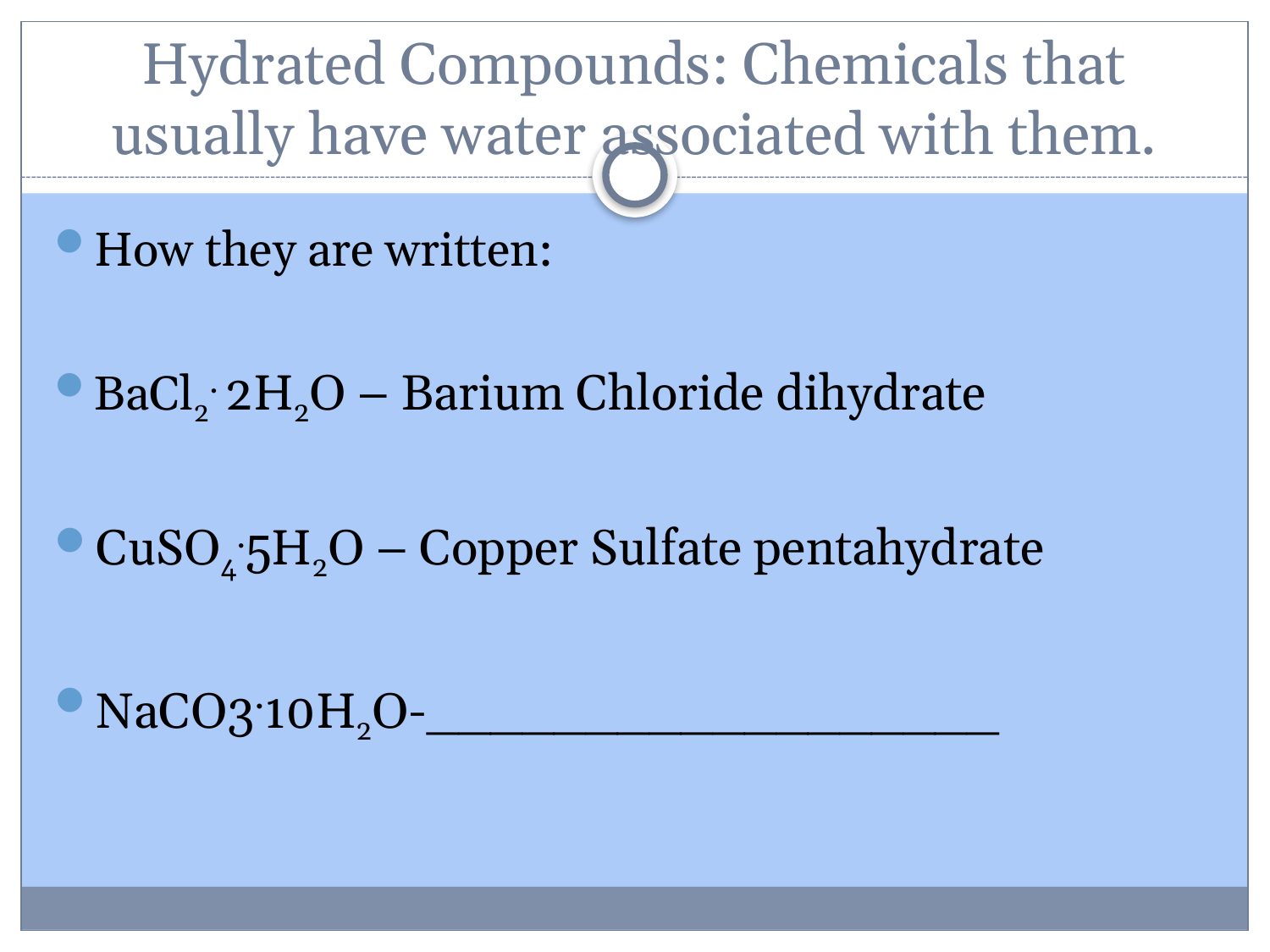

# Hydrated Compounds: Chemicals that usually have water associated with them.
How they are written:

BaCl2. 2H2O – Barium Chloride dihydrate

CuSO4.5H2O – Copper Sulfate pentahydrate

NaCO3.10H2O-__________________